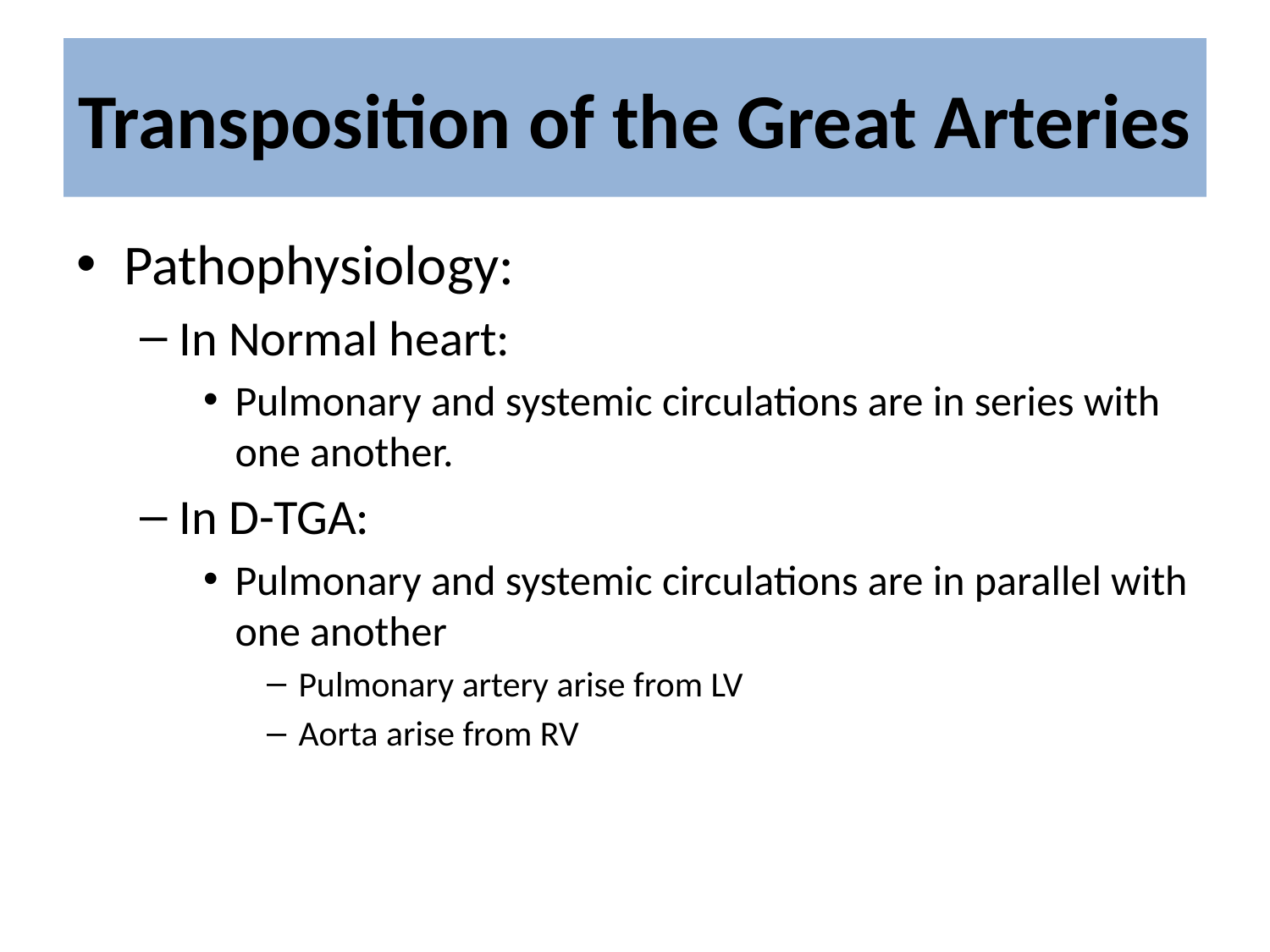

# Transposition of the Great Arteries
Pathophysiology:
In Normal heart:
Pulmonary and systemic circulations are in series with one another.
In D-TGA:
Pulmonary and systemic circulations are in parallel with one another
Pulmonary artery arise from LV
Aorta arise from RV